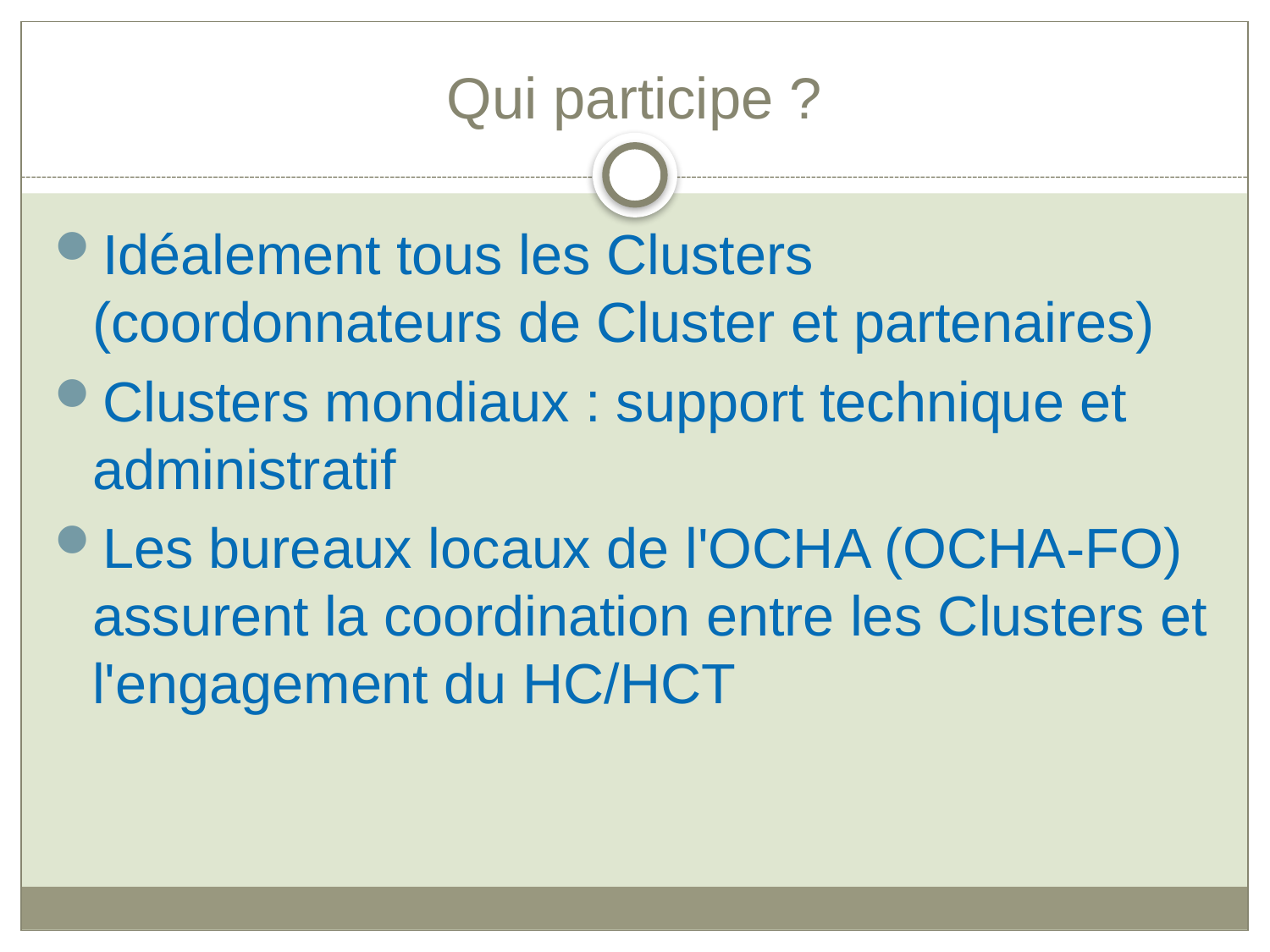

# Qui participe ?
Idéalement tous les Clusters (coordonnateurs de Cluster et partenaires)
Clusters mondiaux : support technique et administratif
Les bureaux locaux de l'OCHA (OCHA-FO) assurent la coordination entre les Clusters et l'engagement du HC/HCT